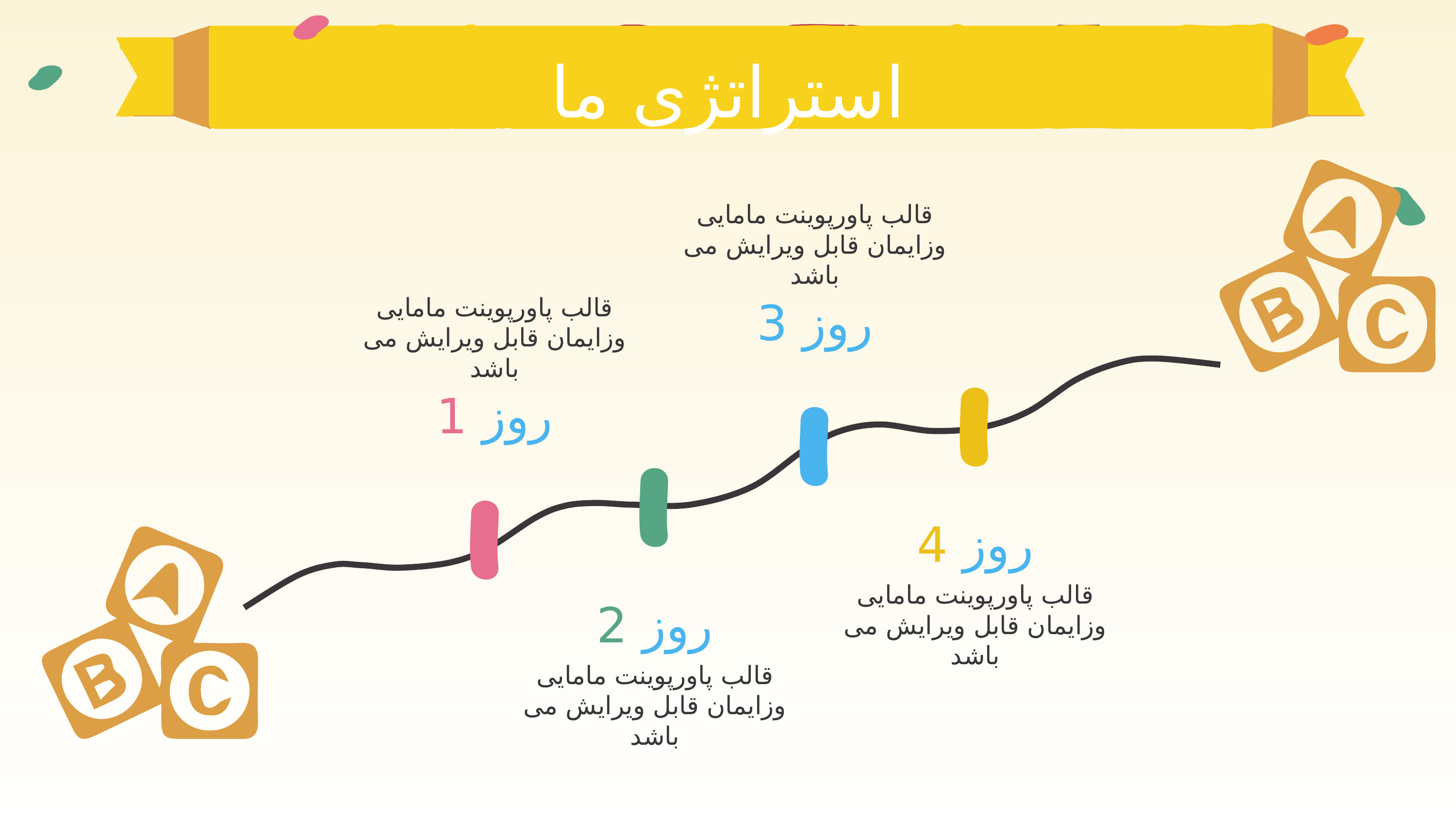

# استراتژی ما

قالب پاورپوینت مامایی وزایمان قابل ویرایش می باشد
روز 3
قالب پاورپوینت مامایی وزایمان قابل ویرایش می باشد
روز 1

روز 4

قالب پاورپوینت مامایی وزایمان قابل ویرایش می باشد
روز 2
قالب پاورپوینت مامایی وزایمان قابل ویرایش می باشد